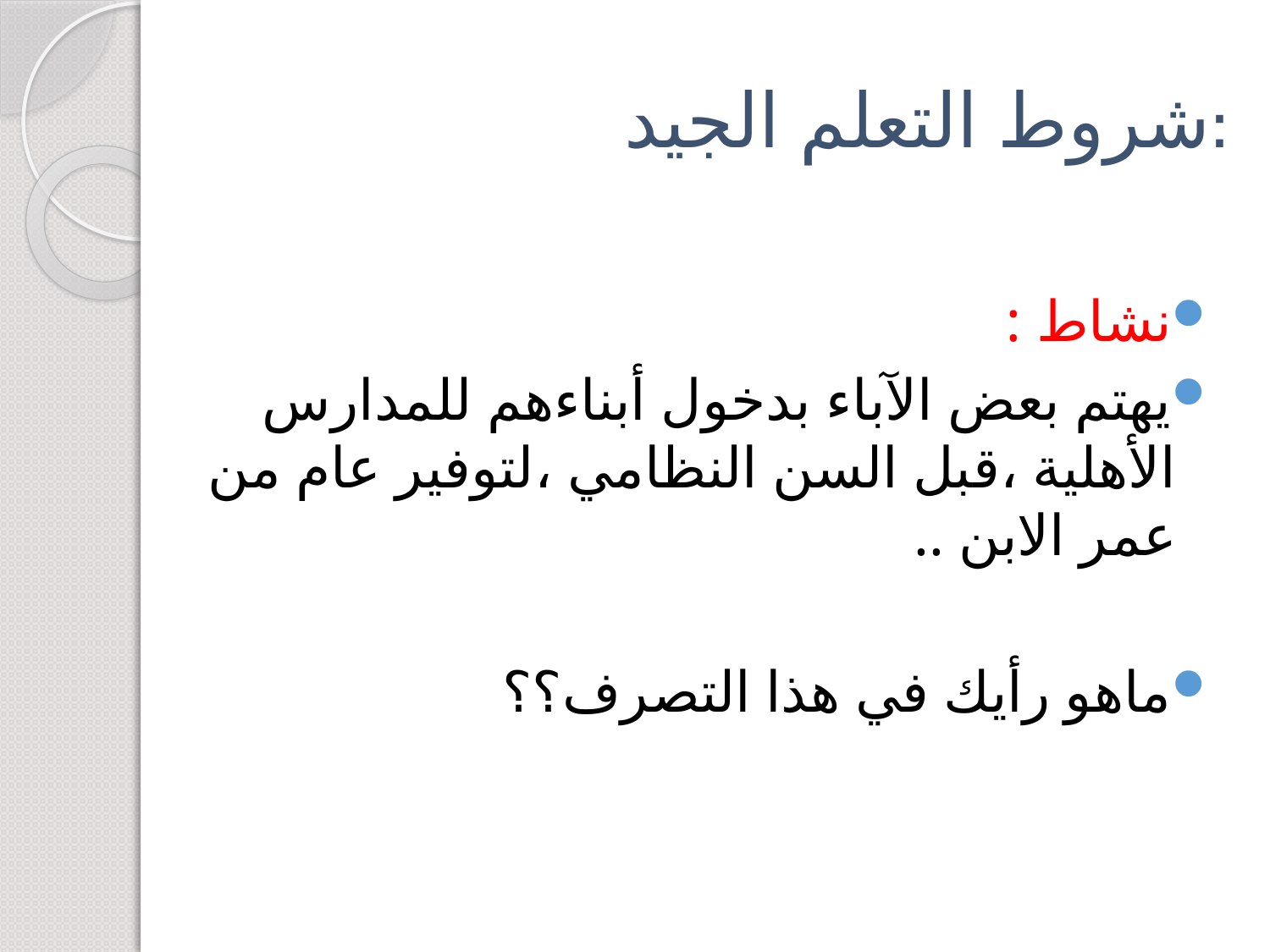

# شروط التعلم الجيد:

نشاط :
يهتم بعض الآباء بدخول أبناءهم للمدارس الأهلية ،قبل السن النظامي ،لتوفير عام من عمر الابن ..

ماهو رأيك في هذا التصرف؟؟